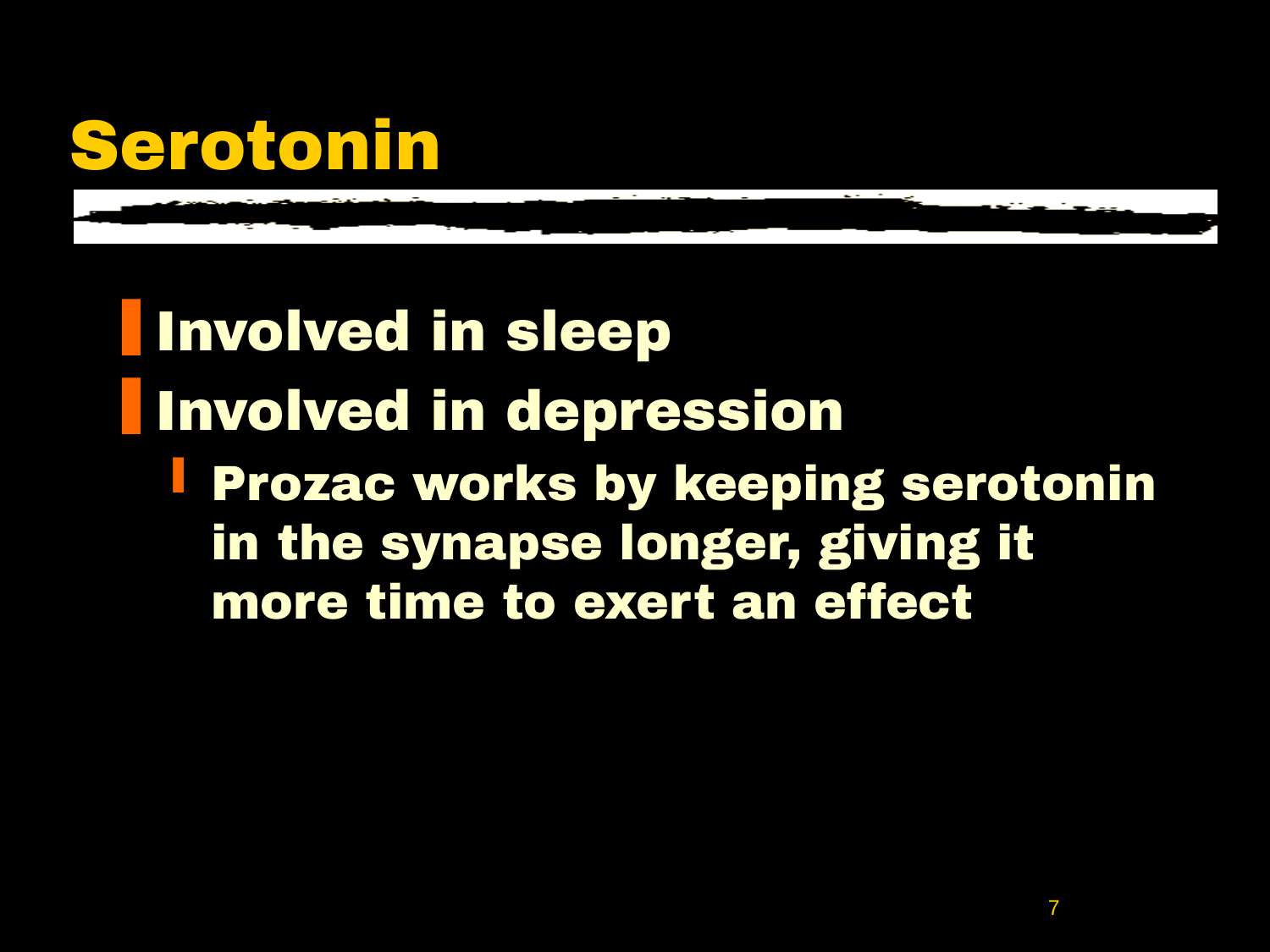

# Serotonin
Involved in sleep
Involved in depression
Prozac works by keeping serotonin in the synapse longer, giving it more time to exert an effect